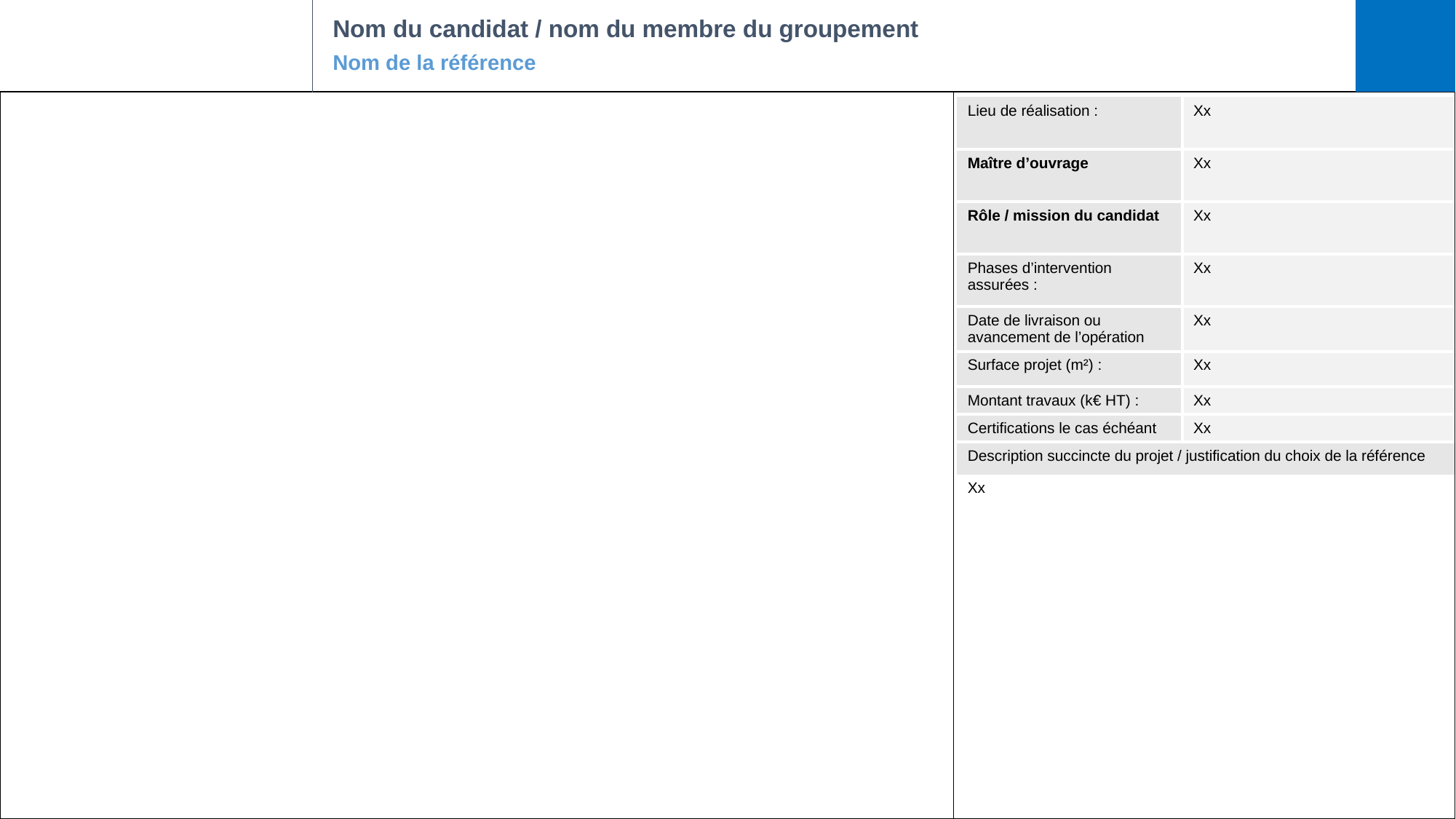

Nom du candidat / nom du membre du groupement
Nom de la référence
| Lieu de réalisation : | Xx |
| --- | --- |
| Maître d’ouvrage | Xx |
| Rôle / mission du candidat | Xx |
| Phases d’intervention assurées : | Xx |
| Date de livraison ou avancement de l’opération | Xx |
| Surface projet (m²) : | Xx |
| Montant travaux (k€ HT) : | Xx |
| Certifications le cas échéant | Xx |
| Description succincte du projet / justification du choix de la référence |  |
| Xx |  |